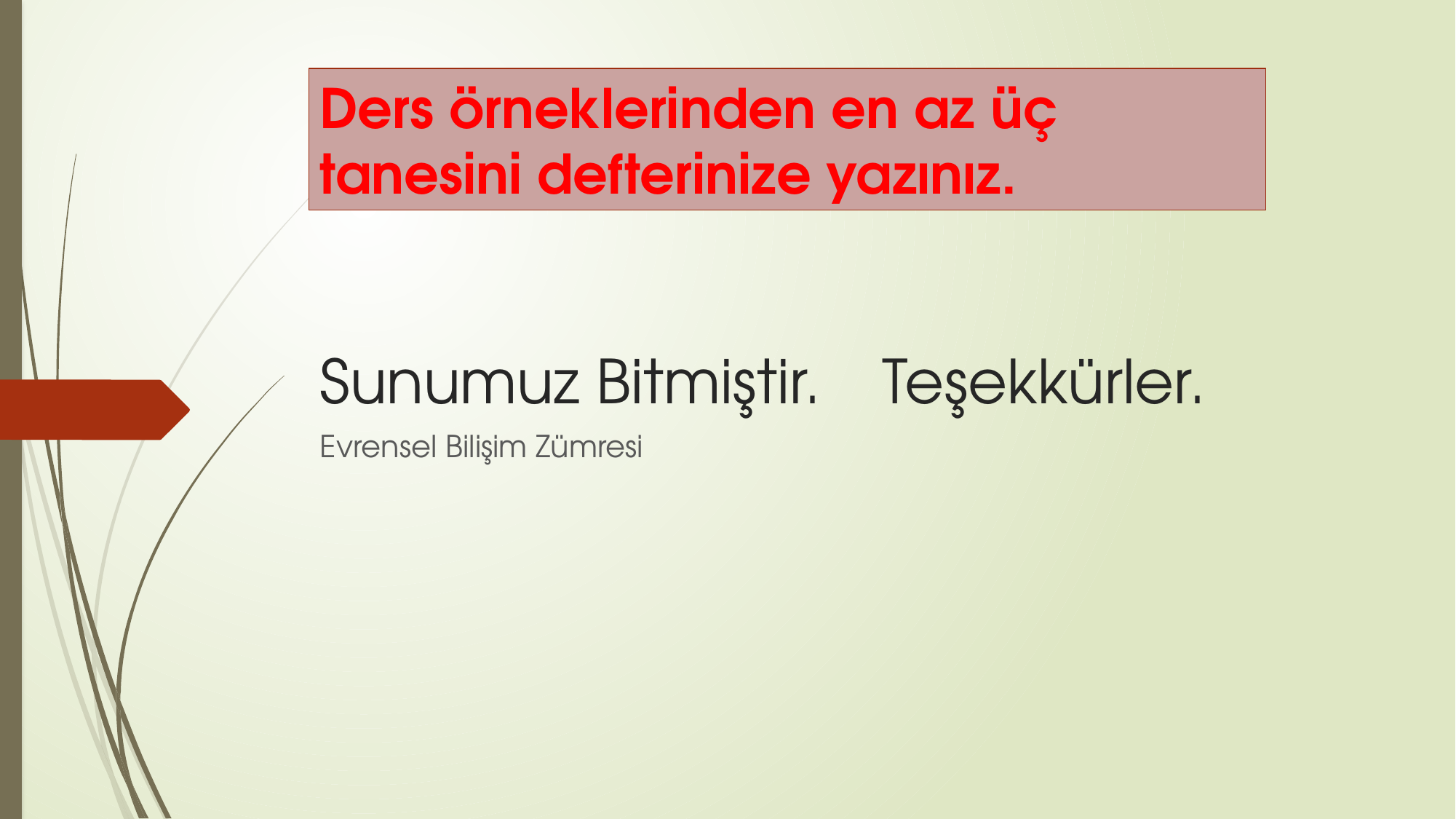

Ders örneklerinden en az üç tanesini defterinize yazınız.
# Sunumuz Bitmiştir.	 Teşekkürler.
Evrensel Bilişim Zümresi